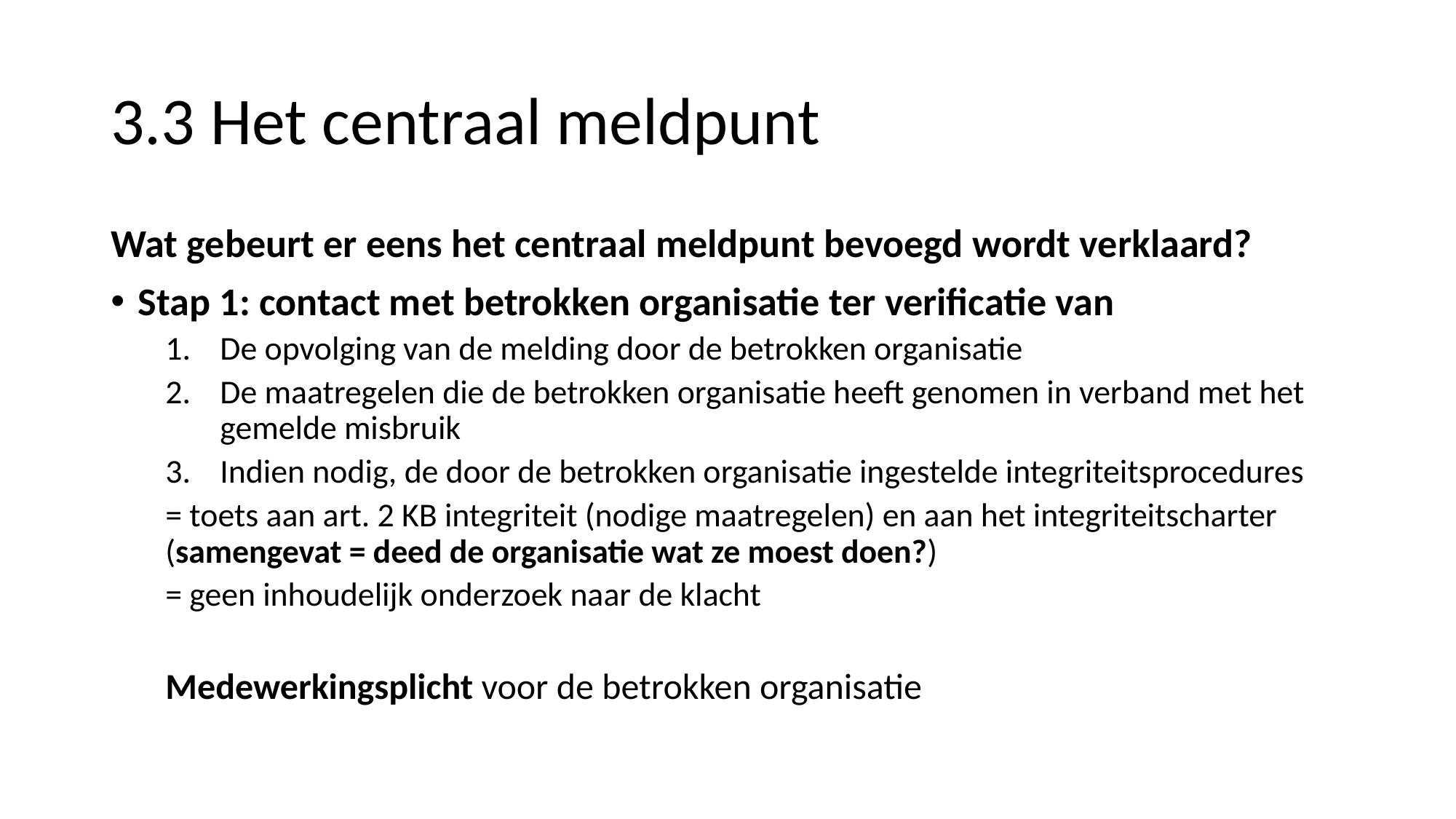

# 3.3 Het centraal meldpunt
Wat gebeurt er eens het centraal meldpunt bevoegd wordt verklaard?
Stap 1: contact met betrokken organisatie ter verificatie van
De opvolging van de melding door de betrokken organisatie
De maatregelen die de betrokken organisatie heeft genomen in verband met het gemelde misbruik
Indien nodig, de door de betrokken organisatie ingestelde integriteitsprocedures
= toets aan art. 2 KB integriteit (nodige maatregelen) en aan het integriteitscharter (samengevat = deed de organisatie wat ze moest doen?)
= geen inhoudelijk onderzoek naar de klacht

Medewerkingsplicht voor de betrokken organisatie